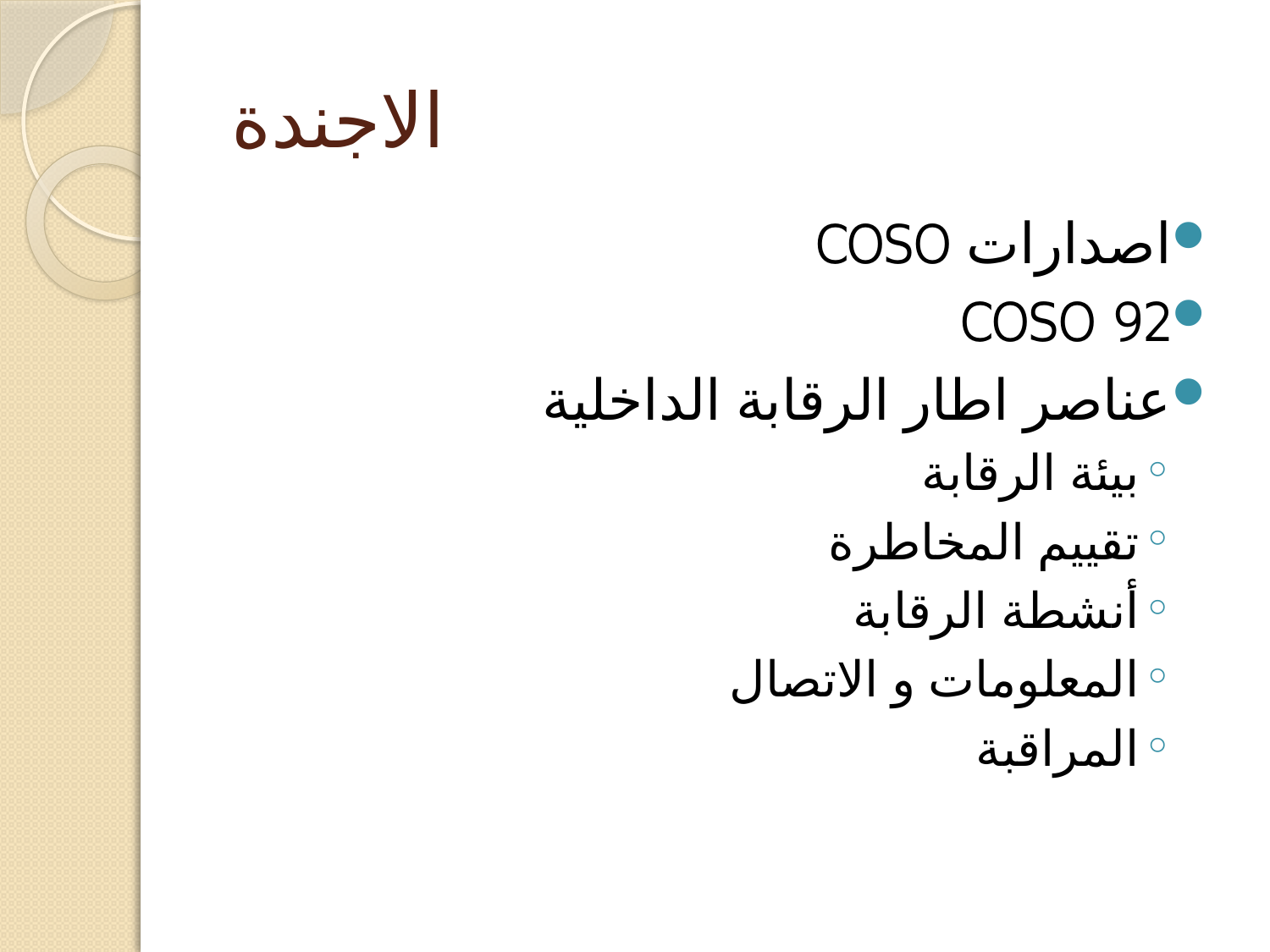

# الاجندة
اصدارات COSO
COSO 92
عناصر اطار الرقابة الداخلية
بيئة الرقابة
تقييم المخاطرة
أنشطة الرقابة
المعلومات و الاتصال
المراقبة